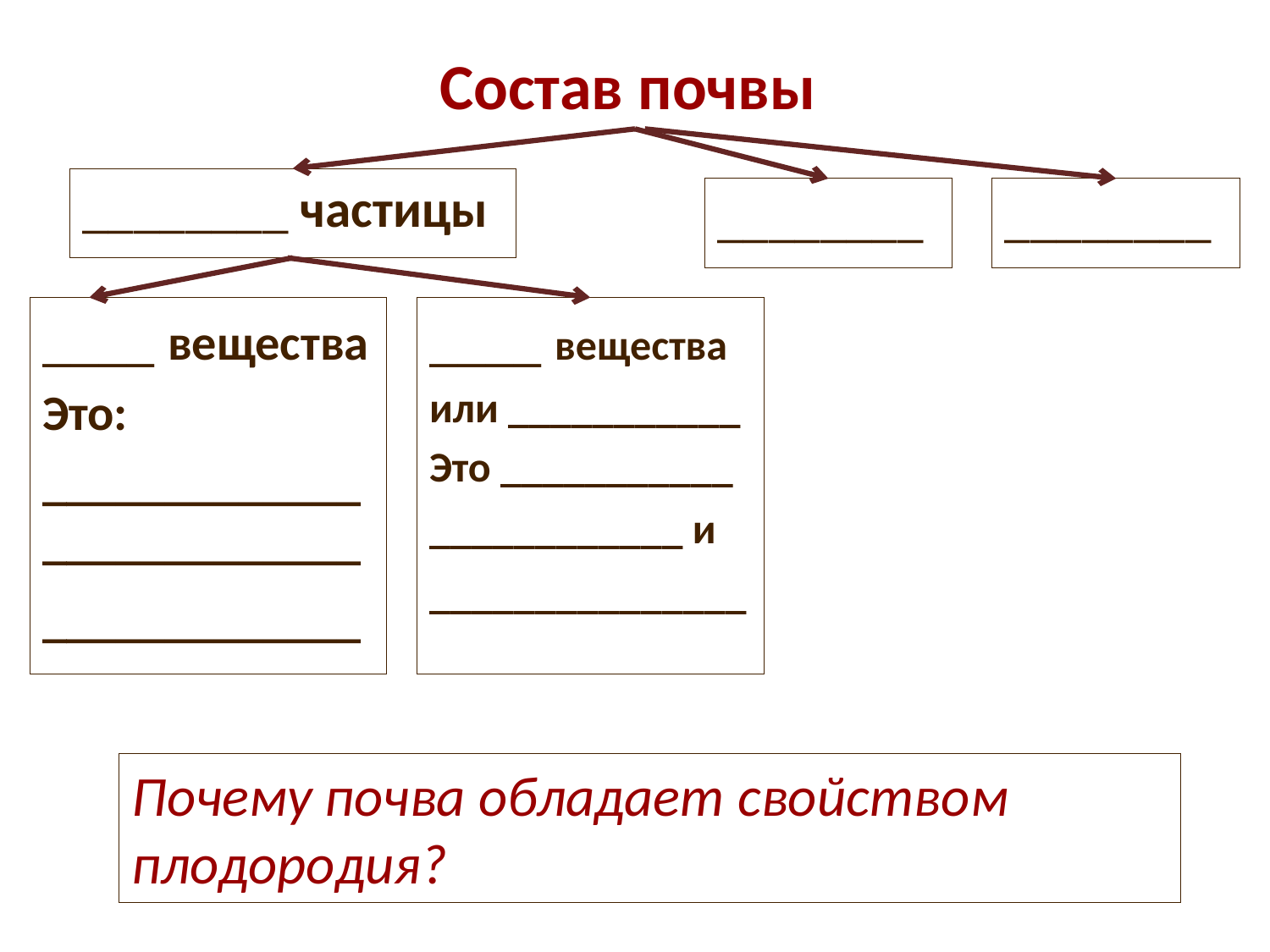

# Состав почвы
________ частицы
________
________
____ вещества
Это:
__________________________
_____________
____ вещества
или ___________
Это ___________
____________ и _______________
Почему почва обладает свойством плодородия?